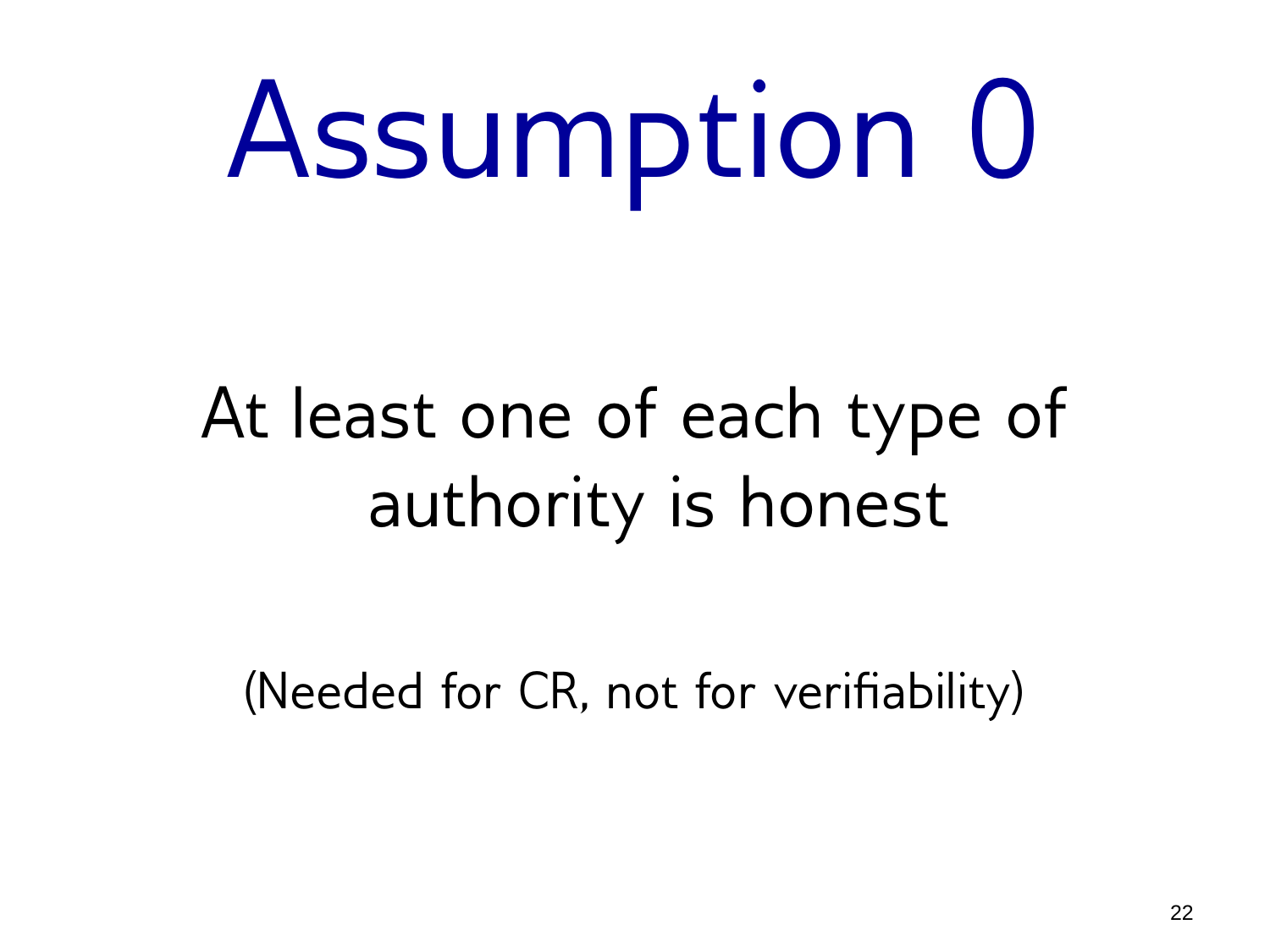

# Assumption 0

At least one of each type of authority is honest

(Needed for CR, not for verifiability)
22